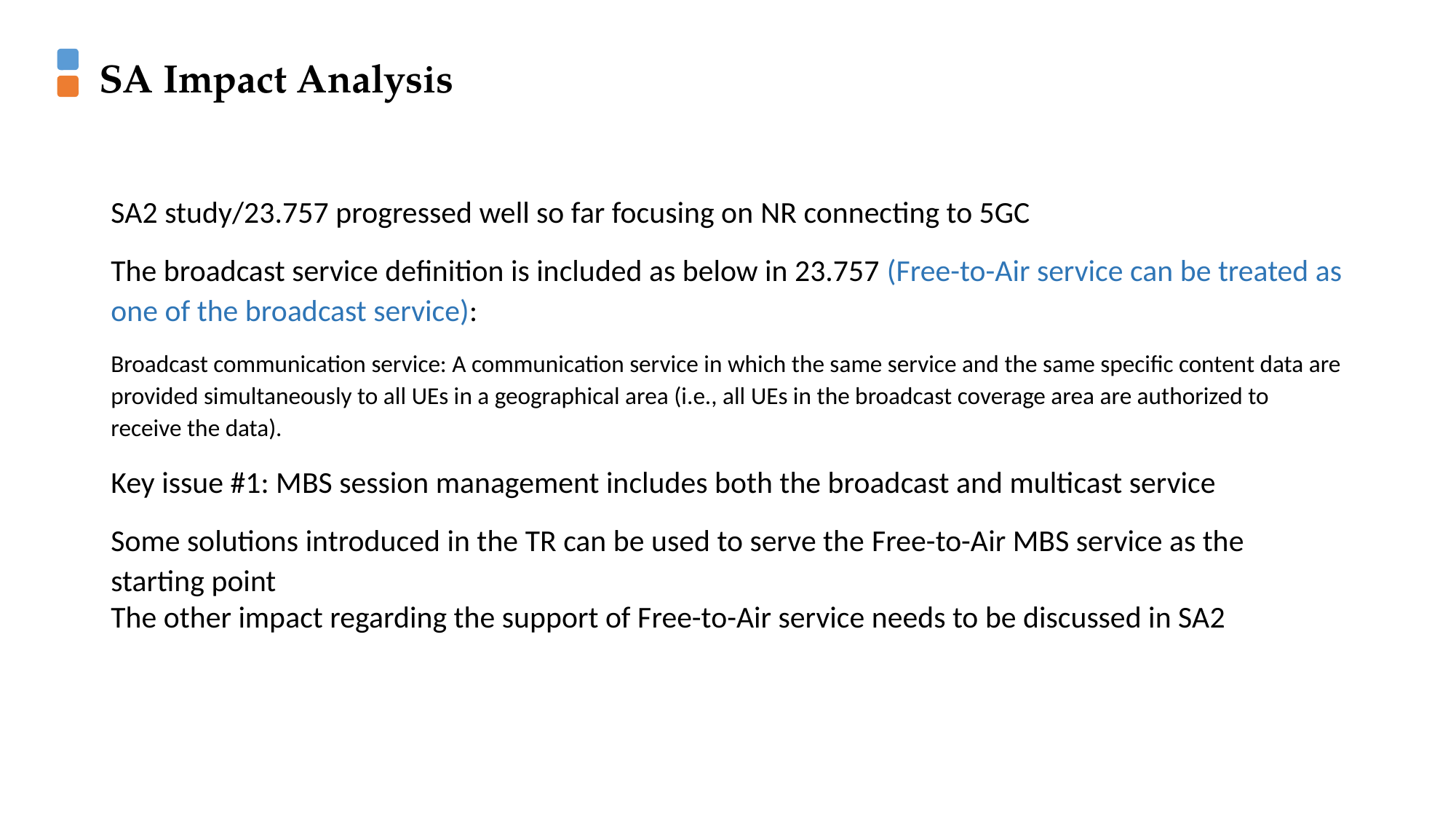

SA Impact Analysis
SA2 study/23.757 progressed well so far focusing on NR connecting to 5GC
The broadcast service definition is included as below in 23.757 (Free-to-Air service can be treated as one of the broadcast service):
Broadcast communication service: A communication service in which the same service and the same specific content data are provided simultaneously to all UEs in a geographical area (i.e., all UEs in the broadcast coverage area are authorized to receive the data).
Key issue #1: MBS session management includes both the broadcast and multicast service
Some solutions introduced in the TR can be used to serve the Free-to-Air MBS service as the starting point
The other impact regarding the support of Free-to-Air service needs to be discussed in SA2